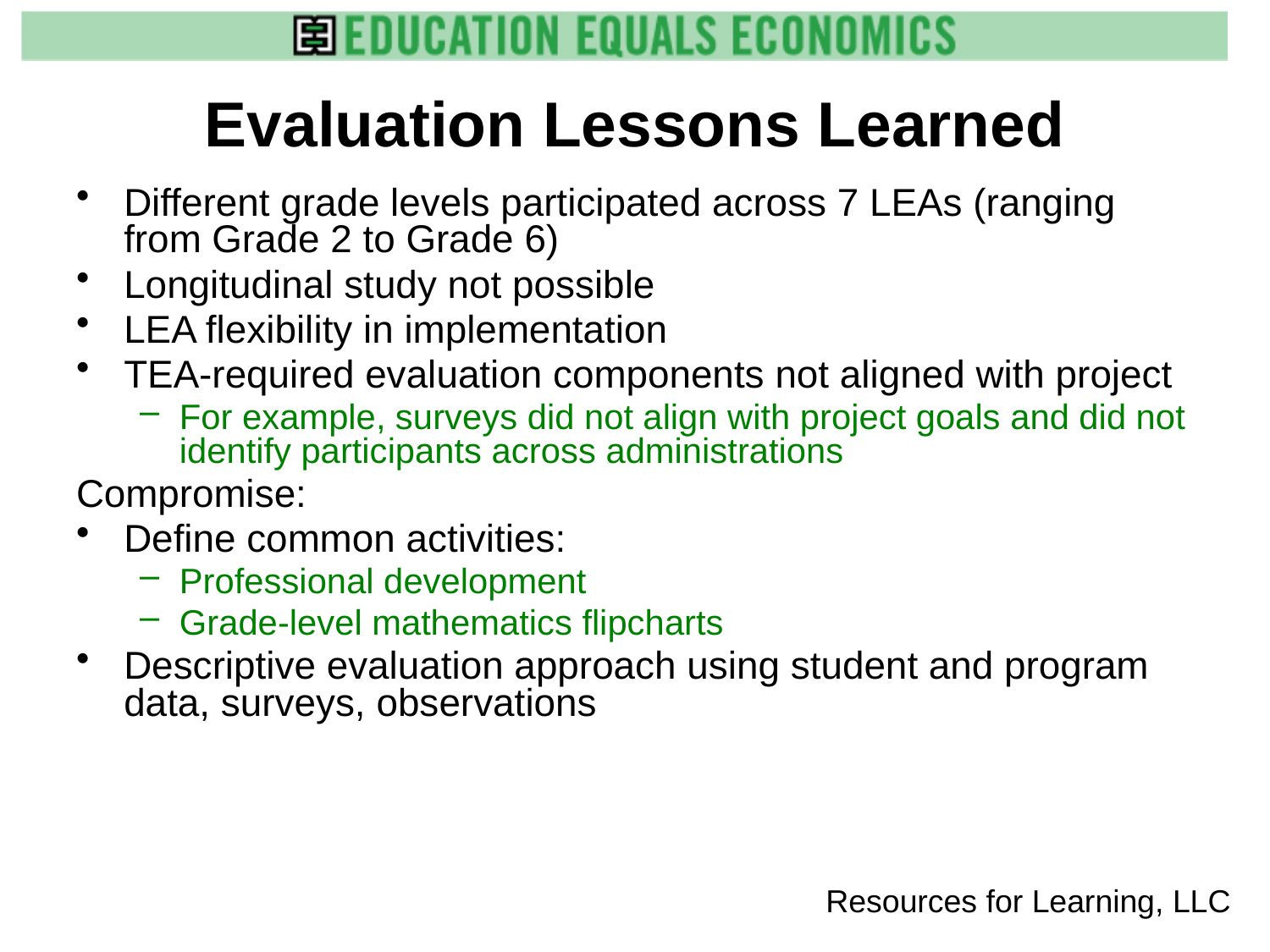

Evaluation Lessons Learned
Different grade levels participated across 7 LEAs (ranging from Grade 2 to Grade 6)
Longitudinal study not possible
LEA flexibility in implementation
TEA-required evaluation components not aligned with project
For example, surveys did not align with project goals and did not identify participants across administrations
Compromise:
Define common activities:
Professional development
Grade-level mathematics flipcharts
Descriptive evaluation approach using student and program data, surveys, observations
 Resources for Learning, LLC